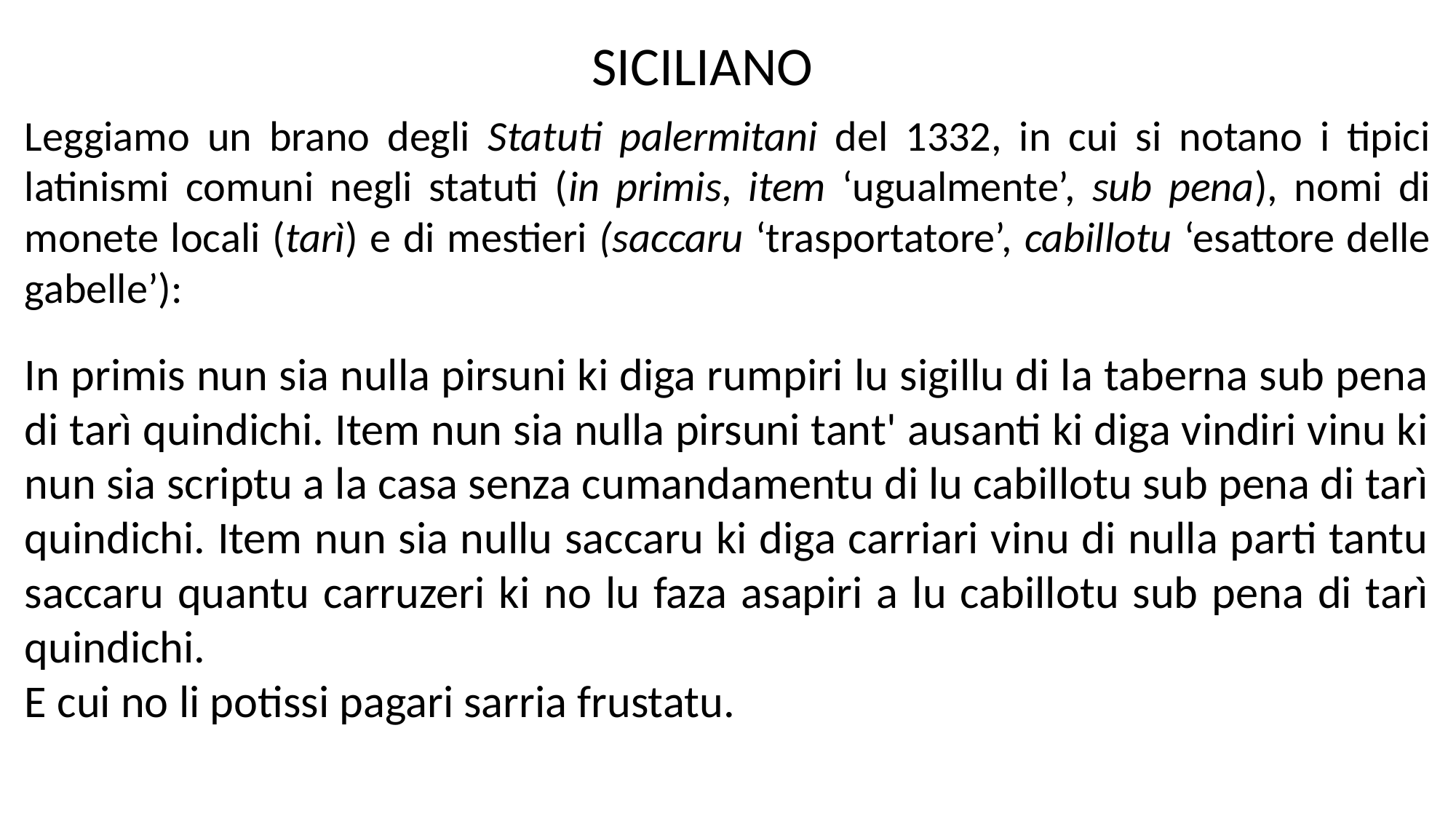

SICILIANO
Leggiamo un brano degli Statuti palermitani del 1332, in cui si notano i tipici latinismi comuni negli statuti (in primis, item ‘ugualmente’, sub pena), nomi di monete locali (tarì) e di mestieri (saccaru ‘trasportatore’, cabillotu ‘esattore delle gabelle’):

In primis nun sia nulla pirsuni ki diga rumpiri lu sigillu di la taberna sub pena di tarì quindichi. Item nun sia nulla pirsuni tant' ausanti ki diga vindiri vinu ki nun sia scriptu a la casa senza cumandamentu di lu cabillotu sub pena di tarì quindichi. Item nun sia nullu saccaru ki diga carriari vinu di nulla parti tantu saccaru quantu carruzeri ki no lu faza asapiri a lu cabillotu sub pena di tarì quindichi.
E cui no li potissi pagari sarria frustatu.